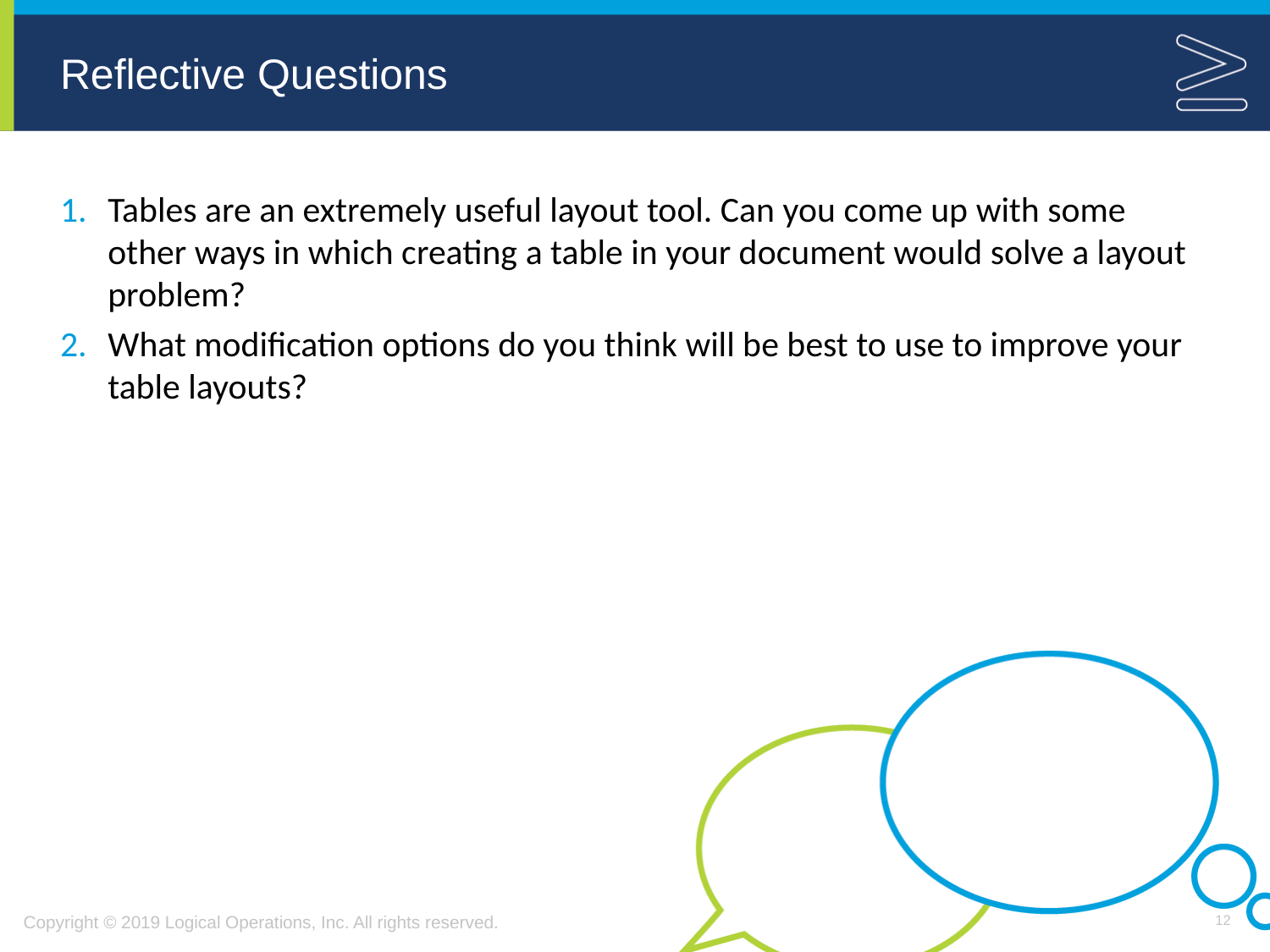

# Reflective Questions
Tables are an extremely useful layout tool. Can you come up with some other ways in which creating a table in your document would solve a layout problem?
What modification options do you think will be best to use to improve your table layouts?
12